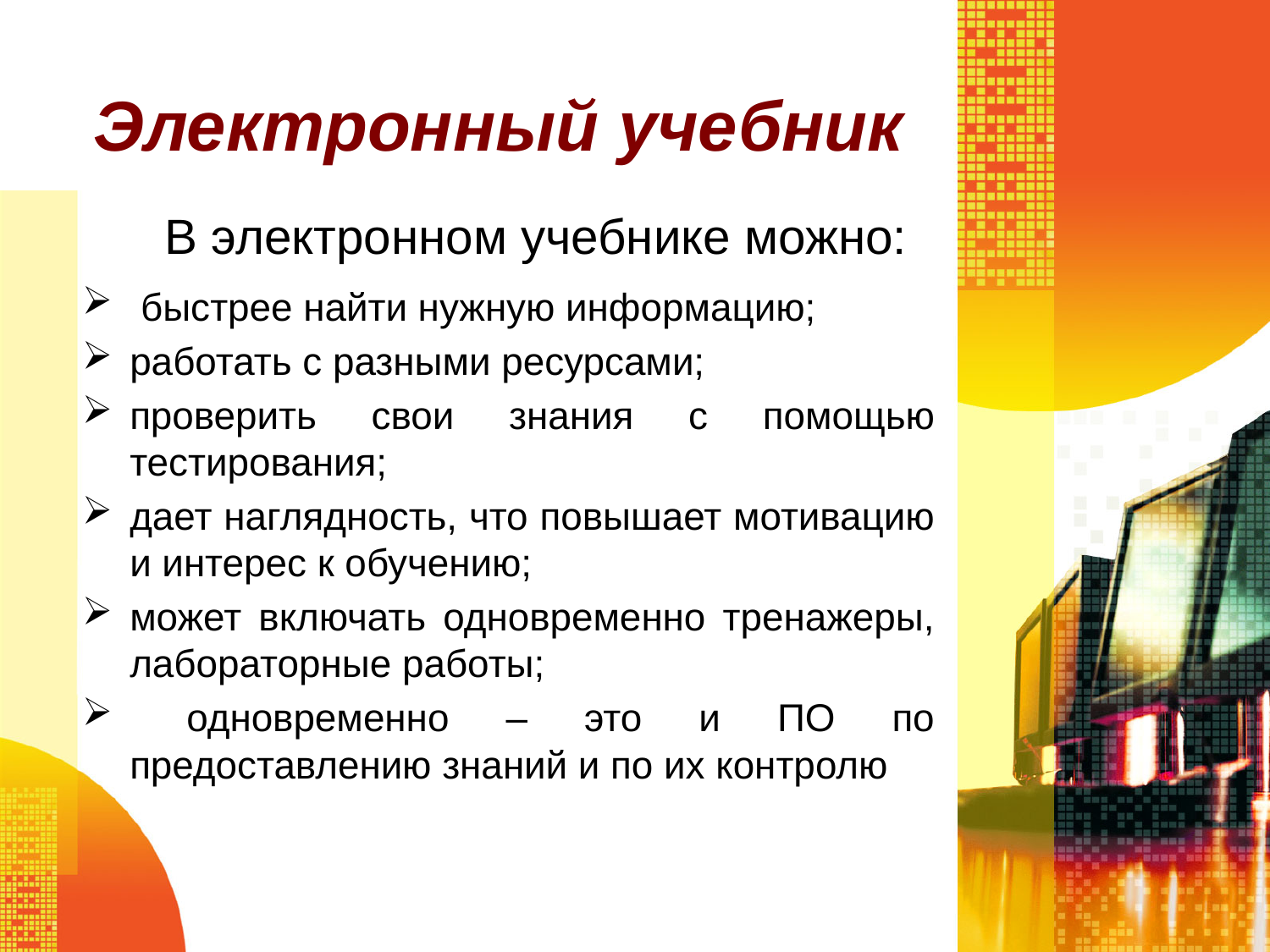

# Электронный учебник
      В электронном учебнике можно:
 быстрее найти нужную информацию;
работать с разными ресурсами;
проверить свои знания с помощью тестирования;
дает наглядность, что повышает мотивацию и интерес к обучению;
может включать одновременно тренажеры, лабораторные работы;
 одновременно – это и ПО по предоставлению знаний и по их контролю